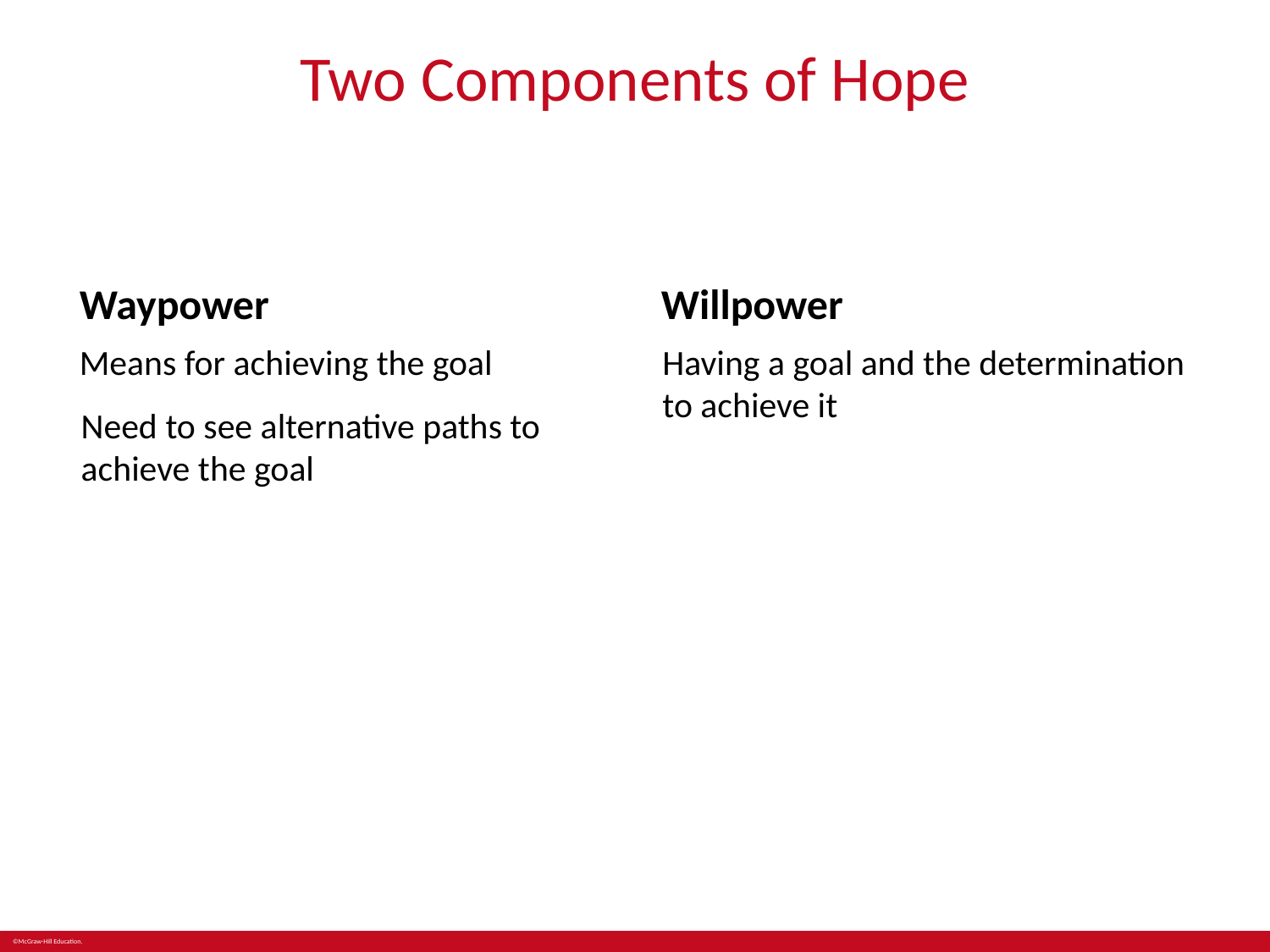

# Two Components of Hope
Waypower
Willpower
Means for achieving the goal
Need to see alternative paths to achieve the goal

Having a goal and the determination to achieve it